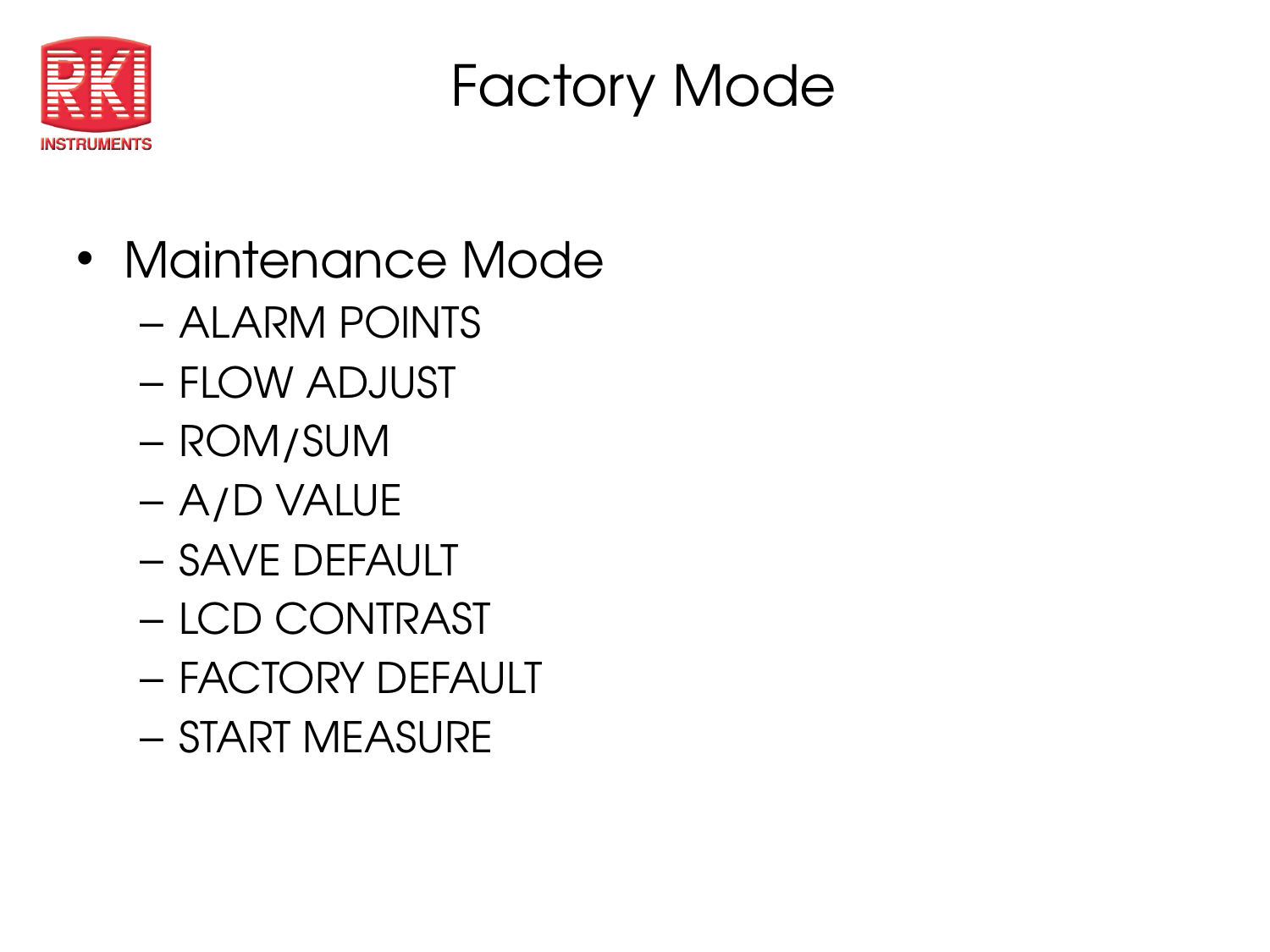

# Factory Mode
Maintenance Mode
ALARM POINTS
FLOW ADJUST
ROM/SUM
A/D VALUE
SAVE DEFAULT
LCD CONTRAST
FACTORY DEFAULT
START MEASURE